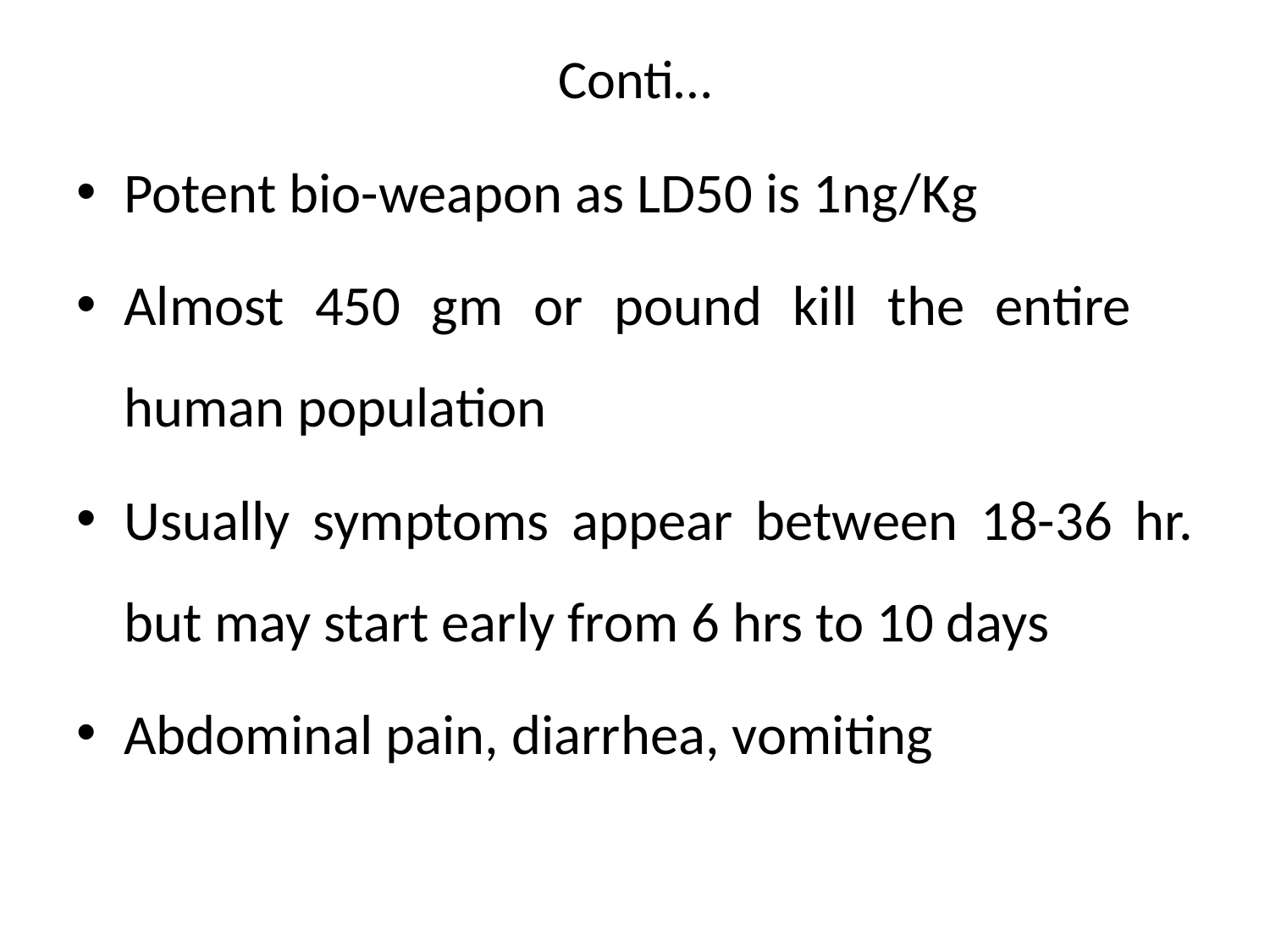

# Conti…
Potent bio-weapon as LD50 is 1ng/Kg
Almost 450 gm or pound kill the entire   human population
Usually symptoms appear between 18-36 hr. but may start early from 6 hrs to 10 days
Abdominal pain, diarrhea, vomiting